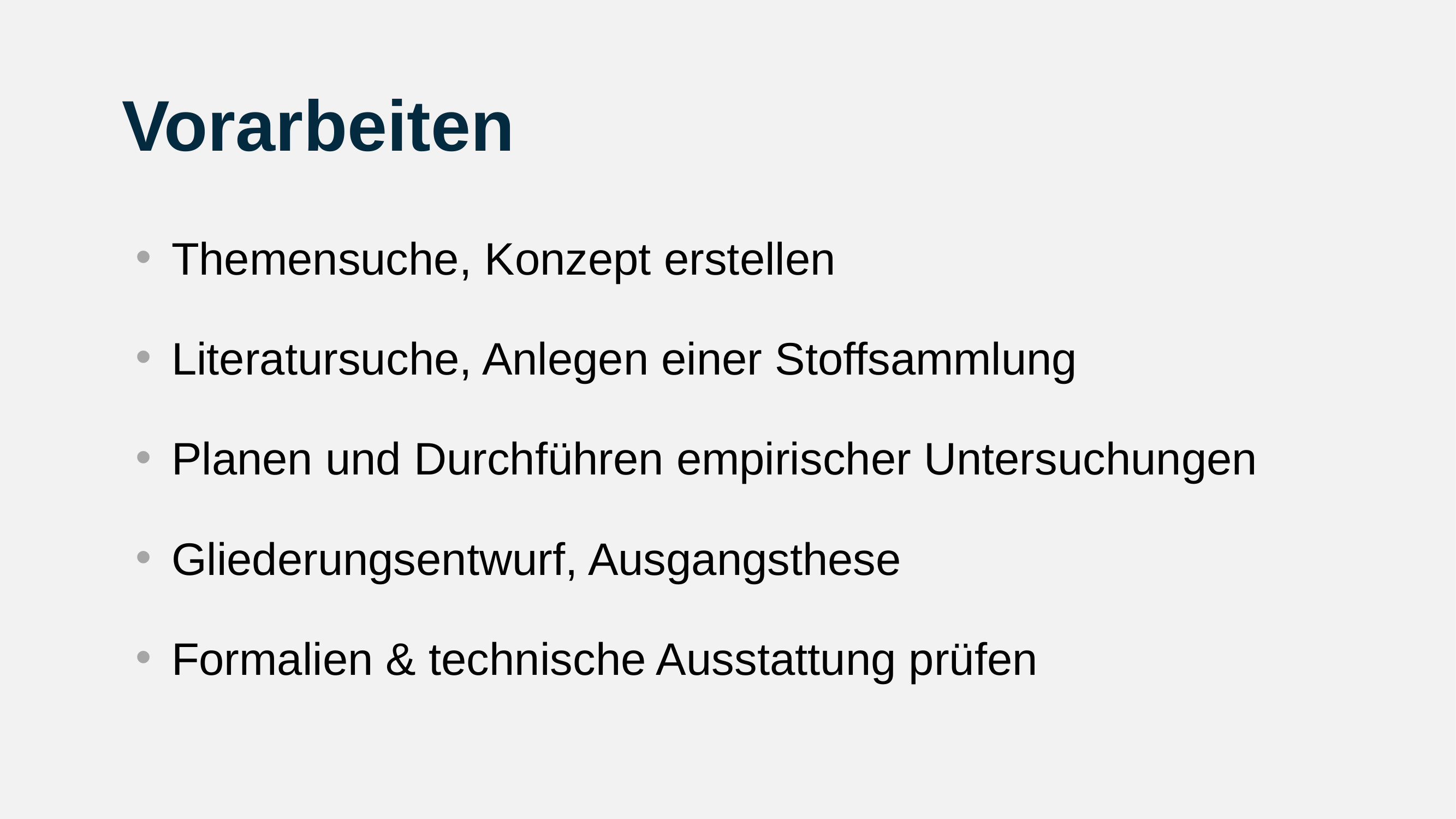

# Vorarbeiten
Themensuche, Konzept erstellen
Literatursuche, Anlegen einer Stoffsammlung
Planen und Durchführen empirischer Untersuchungen
Gliederungsentwurf, Ausgangsthese
Formalien & technische Ausstattung prüfen